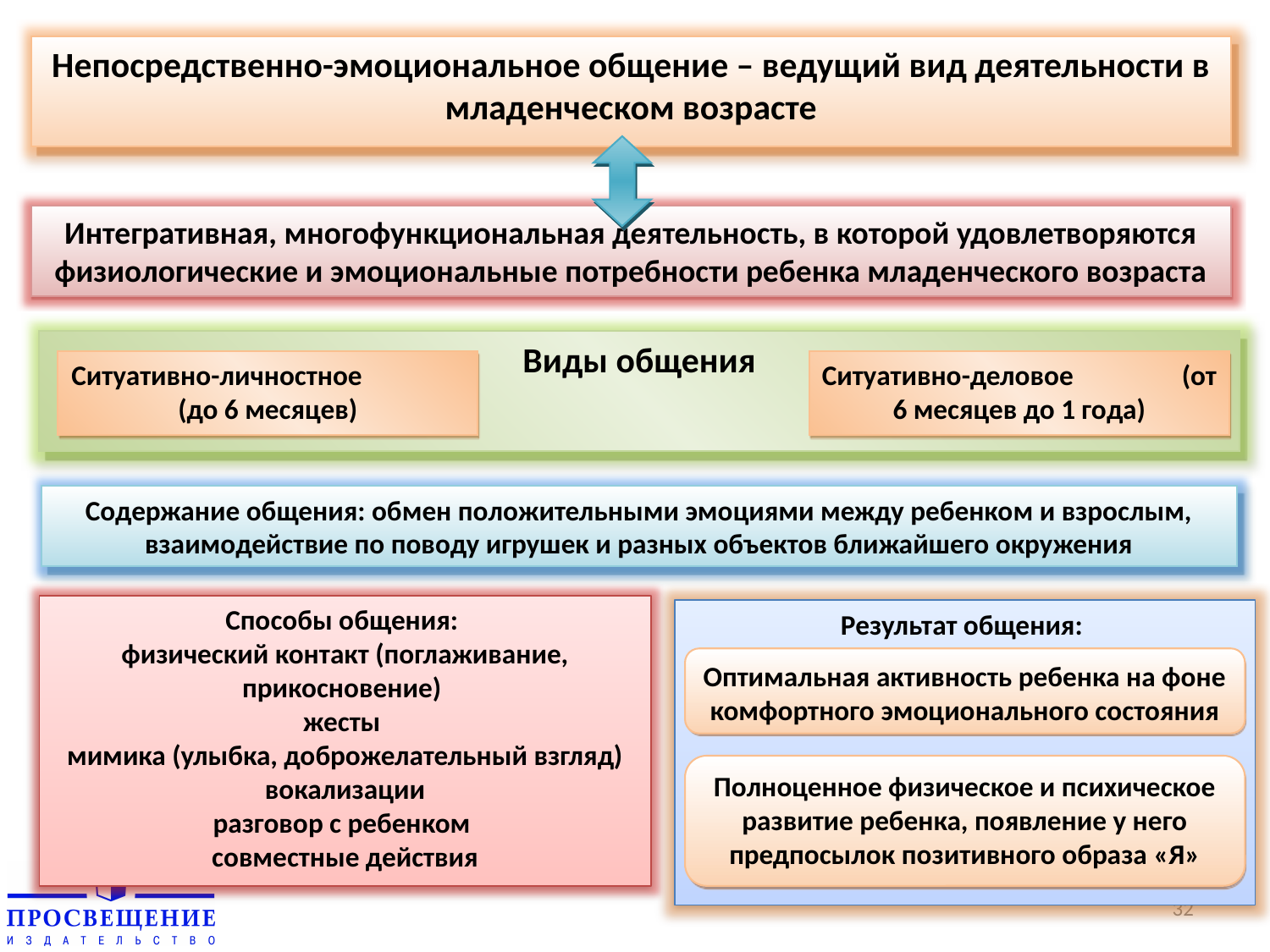

Непосредственно-эмоциональное общение – ведущий вид деятельности в младенческом возрасте

Интегративная, многофункциональная деятельность, в которой удовлетворяются физиологические и эмоциональные потребности ребенка младенческого возраста
Виды общения
Ситуативно-личностное                 (до 6 месяцев)
Ситуативно-деловое                 (от 6 месяцев до 1 года)
Содержание общения: обмен положительными эмоциями между ребенком и взрослым, взаимодействие по поводу игрушек и разных объектов ближайшего окружения
Способы общения:
физический контакт (поглаживание, прикосновение)
жесты
мимика (улыбка, доброжелательный взгляд) вокализации
разговор с ребенком
совместные действия
Результат общения:
Оптимальная активность ребенка на фоне комфортного эмоционального состояния
Полноценное физическое и психическое развитие ребенка, появление у него предпосылок позитивного образа «Я»
32